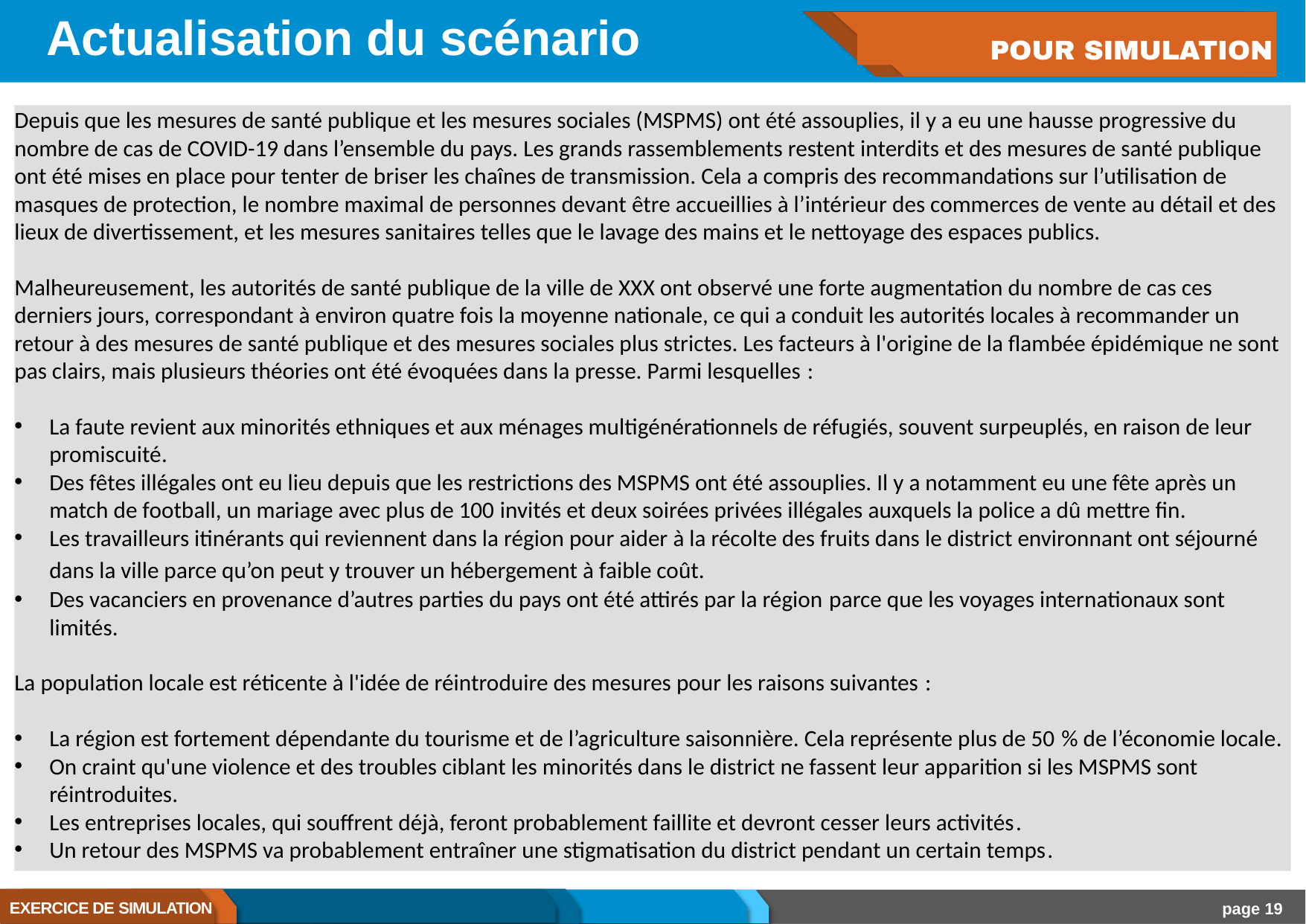

# Actualisation du scénario

POUR SIMULATION
Depuis que les mesures de santé publique et les mesures sociales (MSPMS) ont été assouplies, il y a eu une hausse progressive du nombre de cas de COVID-19 dans l’ensemble du pays. Les grands rassemblements restent interdits et des mesures de santé publique ont été mises en place pour tenter de briser les chaînes de transmission. Cela a compris des recommandations sur l’utilisation de masques de protection, le nombre maximal de personnes devant être accueillies à l’intérieur des commerces de vente au détail et des lieux de divertissement, et les mesures sanitaires telles que le lavage des mains et le nettoyage des espaces publics.

Malheureusement, les autorités de santé publique de la ville de XXX ont observé une forte augmentation du nombre de cas ces derniers jours, correspondant à environ quatre fois la moyenne nationale, ce qui a conduit les autorités locales à recommander un retour à des mesures de santé publique et des mesures sociales plus strictes. Les facteurs à l'origine de la flambée épidémique ne sont pas clairs, mais plusieurs théories ont été évoquées dans la presse. Parmi lesquelles :

La faute revient aux minorités ethniques et aux ménages multigénérationnels de réfugiés, souvent surpeuplés, en raison de leur promiscuité.
Des fêtes illégales ont eu lieu depuis que les restrictions des MSPMS ont été assouplies. Il y a notamment eu une fête après un match de football, un mariage avec plus de 100 invités et deux soirées privées illégales auxquels la police a dû mettre fin.
Les travailleurs itinérants qui reviennent dans la région pour aider à la récolte des fruits dans le district environnant ont séjourné dans la ville parce qu’on peut y trouver un hébergement à faible coût.
Des vacanciers en provenance d’autres parties du pays ont été attirés par la région parce que les voyages internationaux sont limités.

La population locale est réticente à l'idée de réintroduire des mesures pour les raisons suivantes :

La région est fortement dépendante du tourisme et de l’agriculture saisonnière. Cela représente plus de 50 % de l’économie locale.
On craint qu'une violence et des troubles ciblant les minorités dans le district ne fassent leur apparition si les MSPMS sont réintroduites.
Les entreprises locales, qui souffrent déjà, feront probablement faillite et devront cesser leurs activités.
Un retour des MSPMS va probablement entraîner une stigmatisation du district pendant un certain temps.
EXERCICE DE SIMULATION
page 19